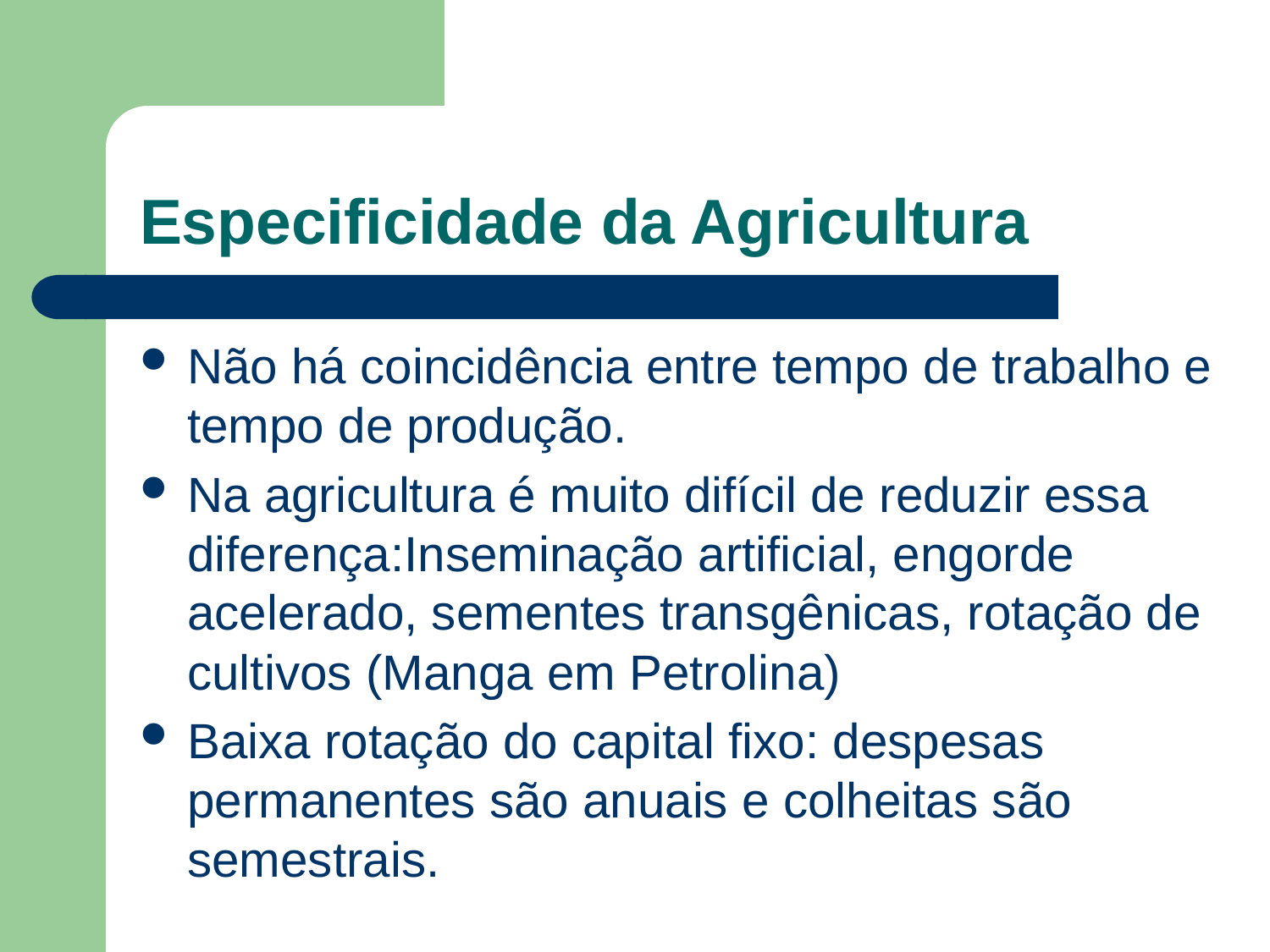

# Especificidade da Agricultura
Não há coincidência entre tempo de trabalho e tempo de produção.
Na agricultura é muito difícil de reduzir essa diferença:Inseminação artificial, engorde acelerado, sementes transgênicas, rotação de cultivos (Manga em Petrolina)
Baixa rotação do capital fixo: despesas permanentes são anuais e colheitas são semestrais.